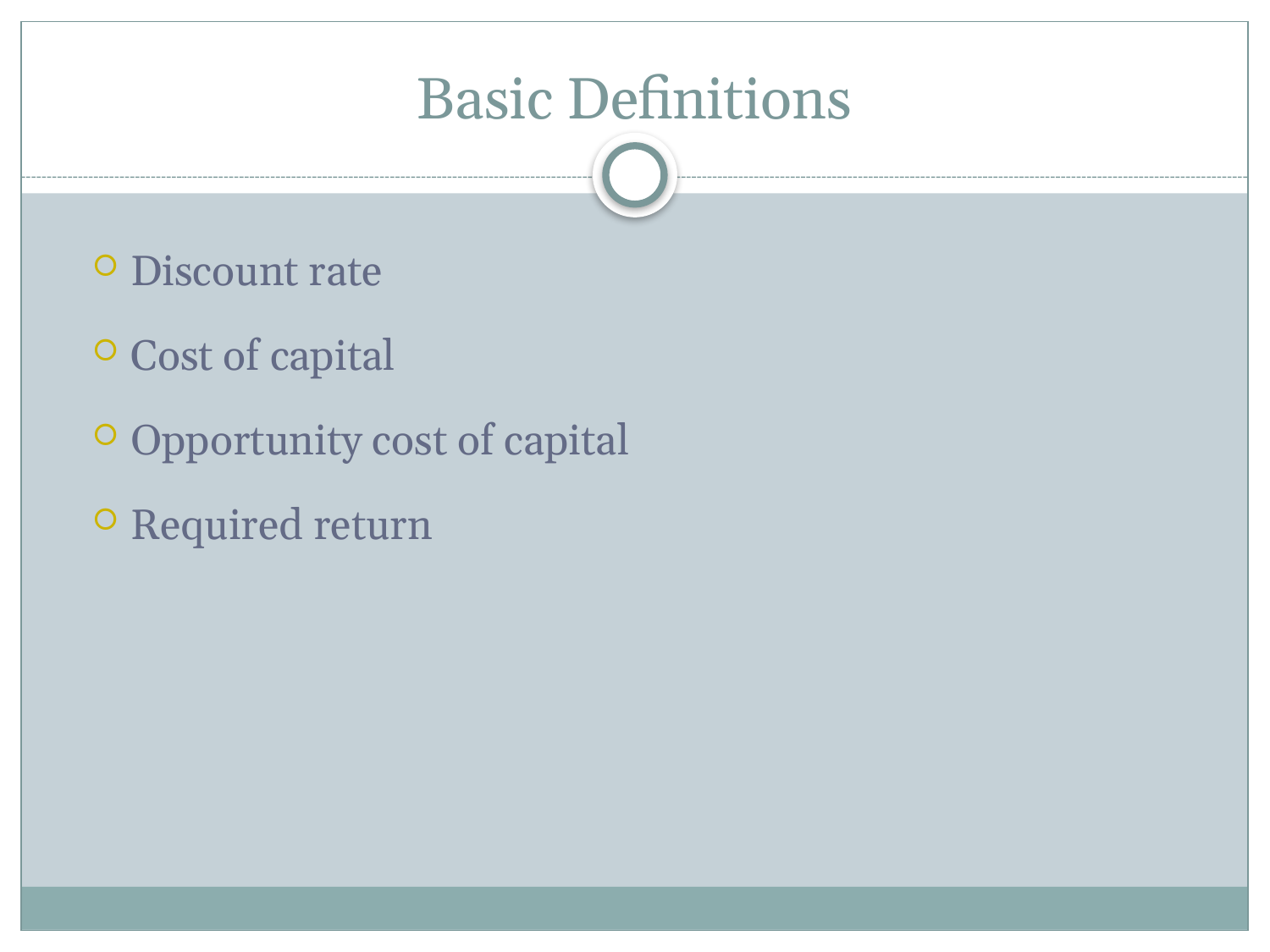

# Basic Definitions
Discount rate
Cost of capital
Opportunity cost of capital
Required return